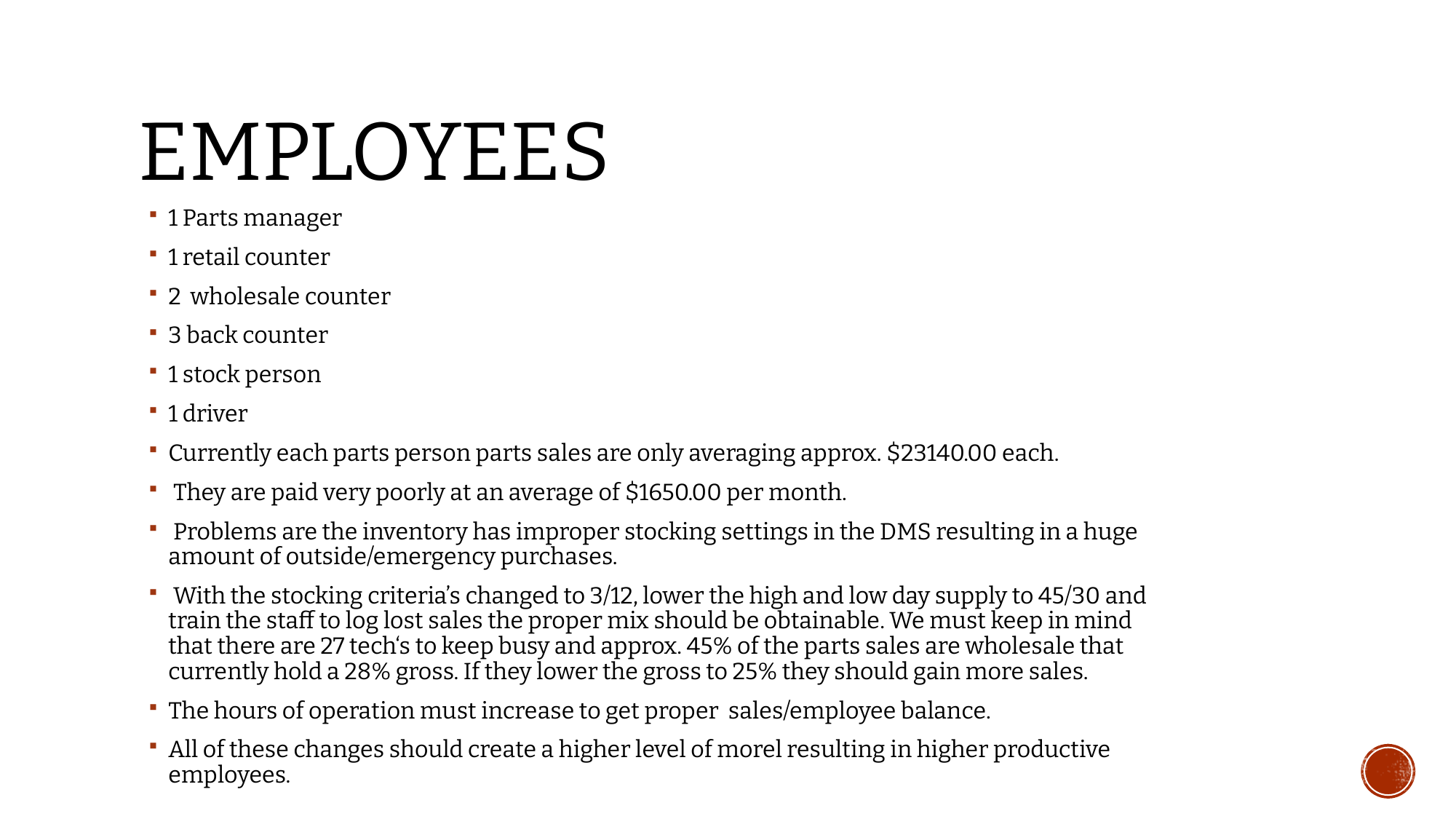

# EMPLOYEES

1 Parts manager
1 retail counter
2  wholesale counter
3 back counter
1 stock person
1 driver
Currently each parts person parts sales are only averaging approx. $23140.00 each.
 They are paid very poorly at an average of $1650.00 per month.
 Problems are the inventory has improper stocking settings in the DMS resulting in a huge amount of outside/emergency purchases.
 With the stocking criteria’s changed to 3/12, lower the high and low day supply to 45/30 and train the staff to log lost sales the proper mix should be obtainable. We must keep in mind that there are 27 tech‘s to keep busy and approx. 45% of the parts sales are wholesale that currently hold a 28% gross. If they lower the gross to 25% they should gain more sales.
The hours of operation must increase to get proper  sales/employee balance.
All of these changes should create a higher level of morel resulting in higher productive employees.